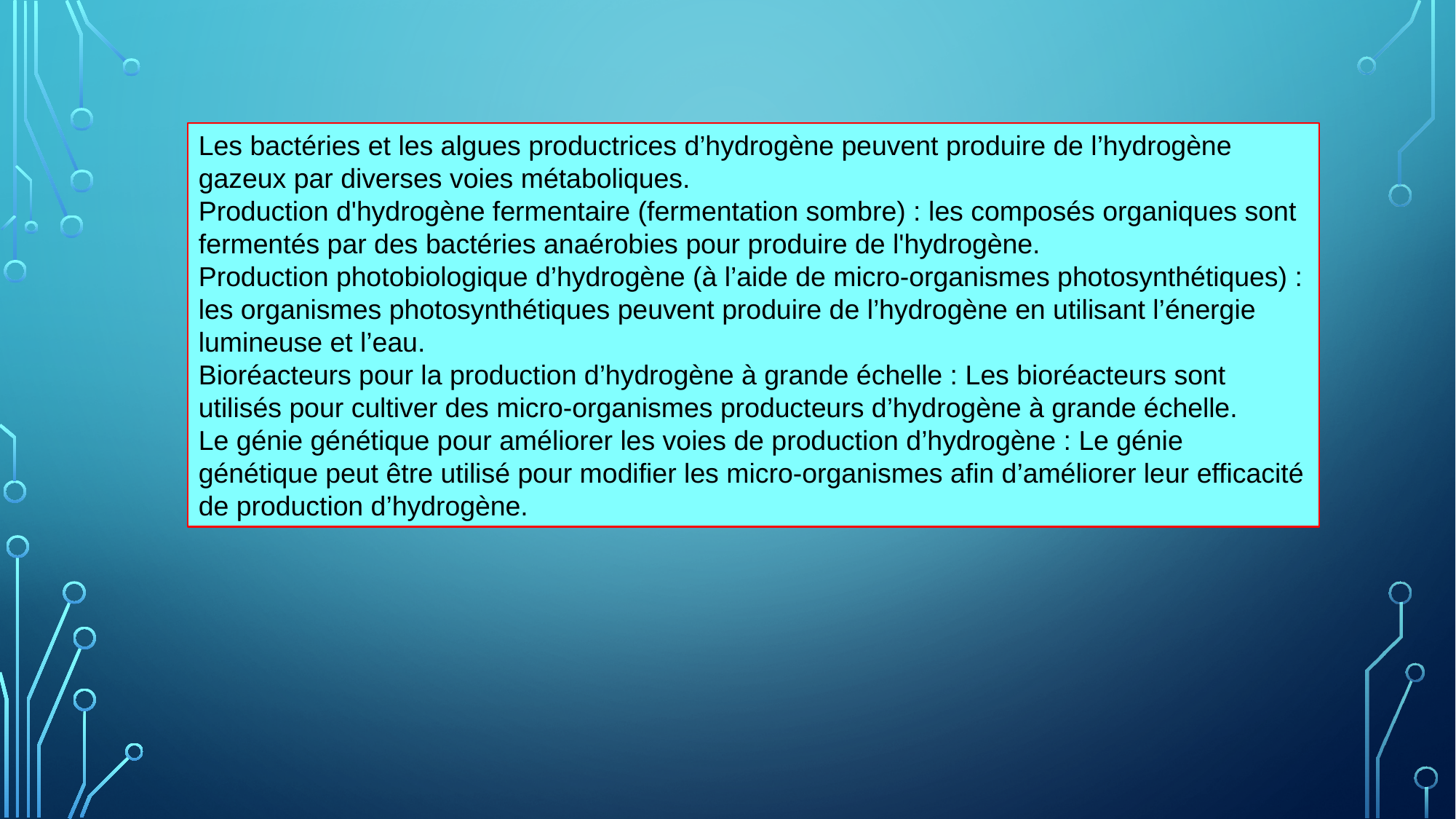

Les bactéries et les algues productrices d’hydrogène peuvent produire de l’hydrogène gazeux par diverses voies métaboliques.
Production d'hydrogène fermentaire (fermentation sombre) : les composés organiques sont fermentés par des bactéries anaérobies pour produire de l'hydrogène.
Production photobiologique d’hydrogène (à l’aide de micro-organismes photosynthétiques) : les organismes photosynthétiques peuvent produire de l’hydrogène en utilisant l’énergie lumineuse et l’eau.
Bioréacteurs pour la production d’hydrogène à grande échelle : Les bioréacteurs sont utilisés pour cultiver des micro-organismes producteurs d’hydrogène à grande échelle.
Le génie génétique pour améliorer les voies de production d’hydrogène : Le génie génétique peut être utilisé pour modifier les micro-organismes afin d’améliorer leur efficacité de production d’hydrogène.